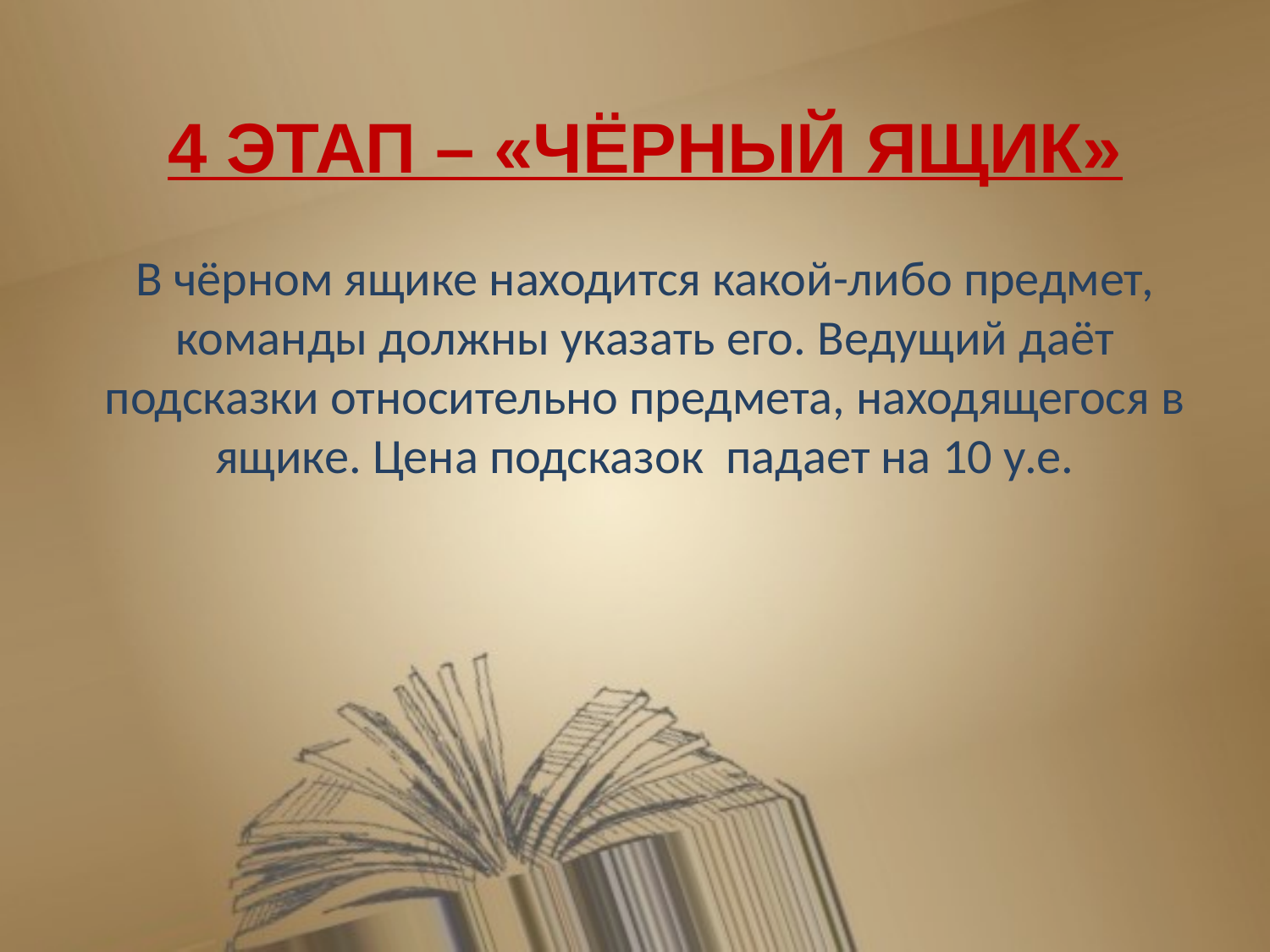

4 этап – «ЧЁРНЫЙ ЯЩИК»

В чёрном ящике находится какой-либо предмет, команды должны указать его. Ведущий даёт подсказки относительно предмета, находящегося в ящике. Цена подсказок  падает на 10 у.е.